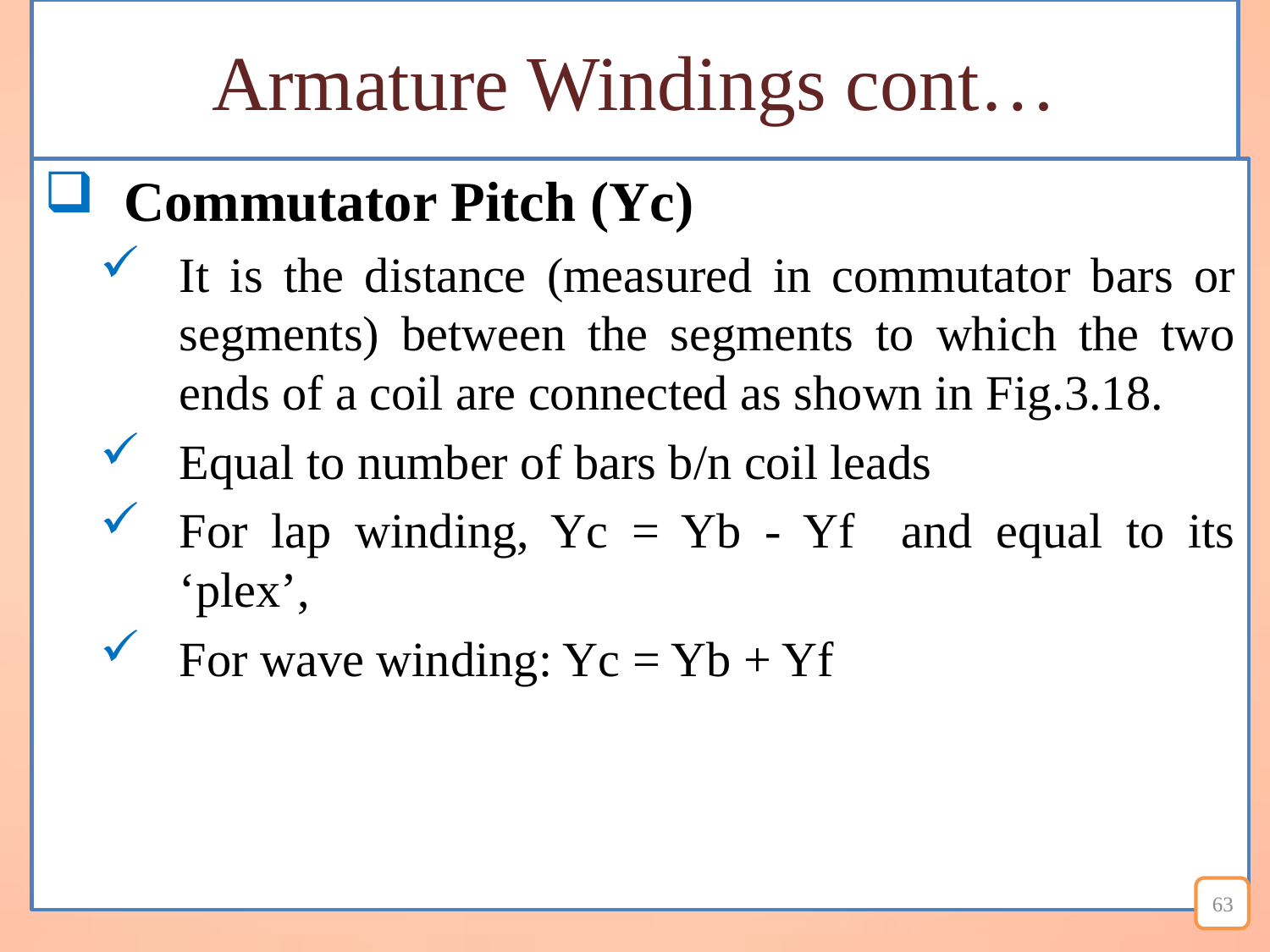

# Armature Windings cont…
Commutator Pitch (Yc)
It is the distance (measured in commutator bars or segments) between the segments to which the two ends of a coil are connected as shown in Fig.3.18.
Equal to number of bars b/n coil leads
For lap winding, Yc = Yb - Yf  and equal to its ‘plex’,
For wave winding: Yc = Yb + Yf
63